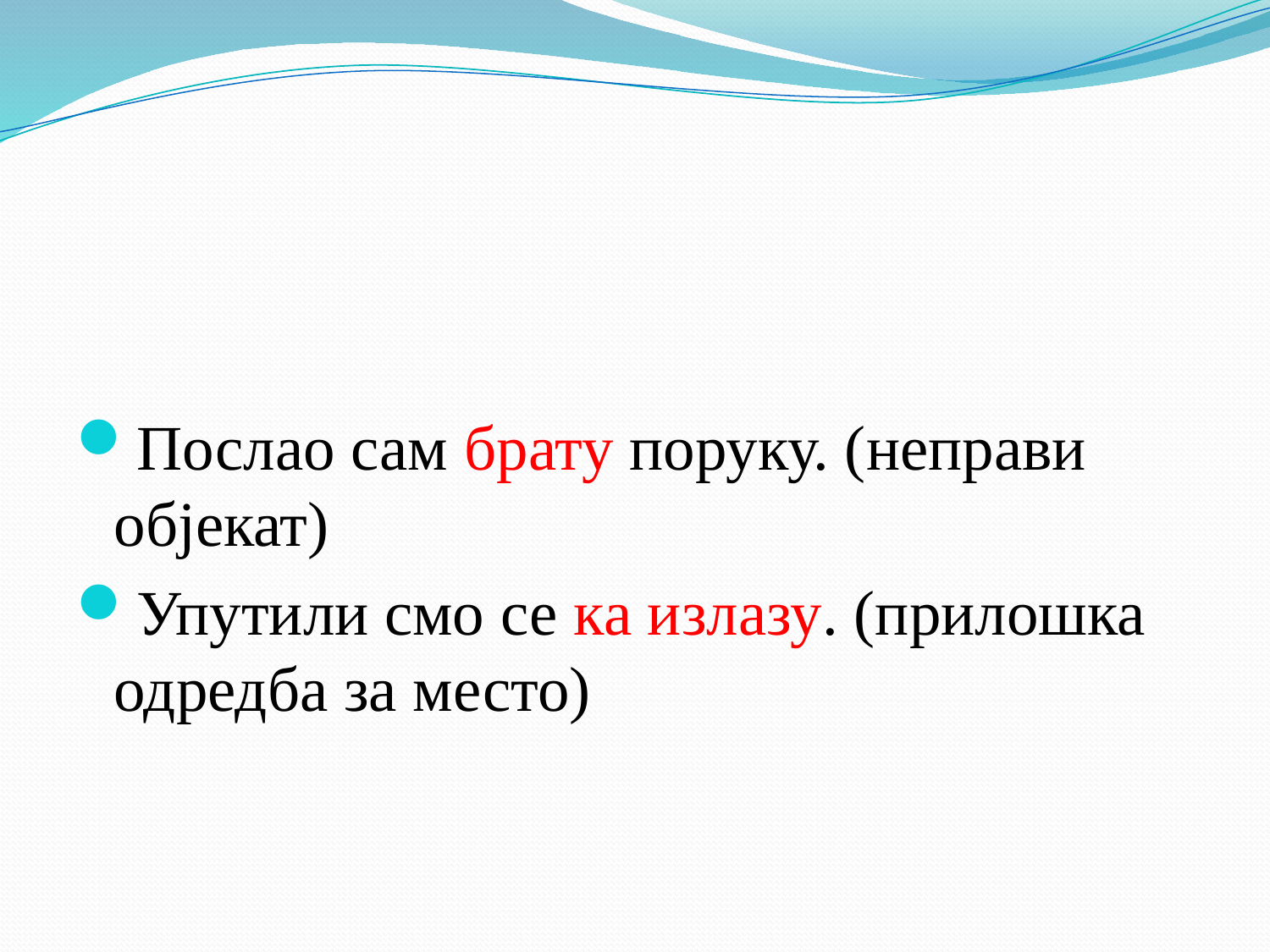

#

Послао сам брату поруку. (неправи објекат)
Упутили смо се ка излазу. (прилошка одредба за место)